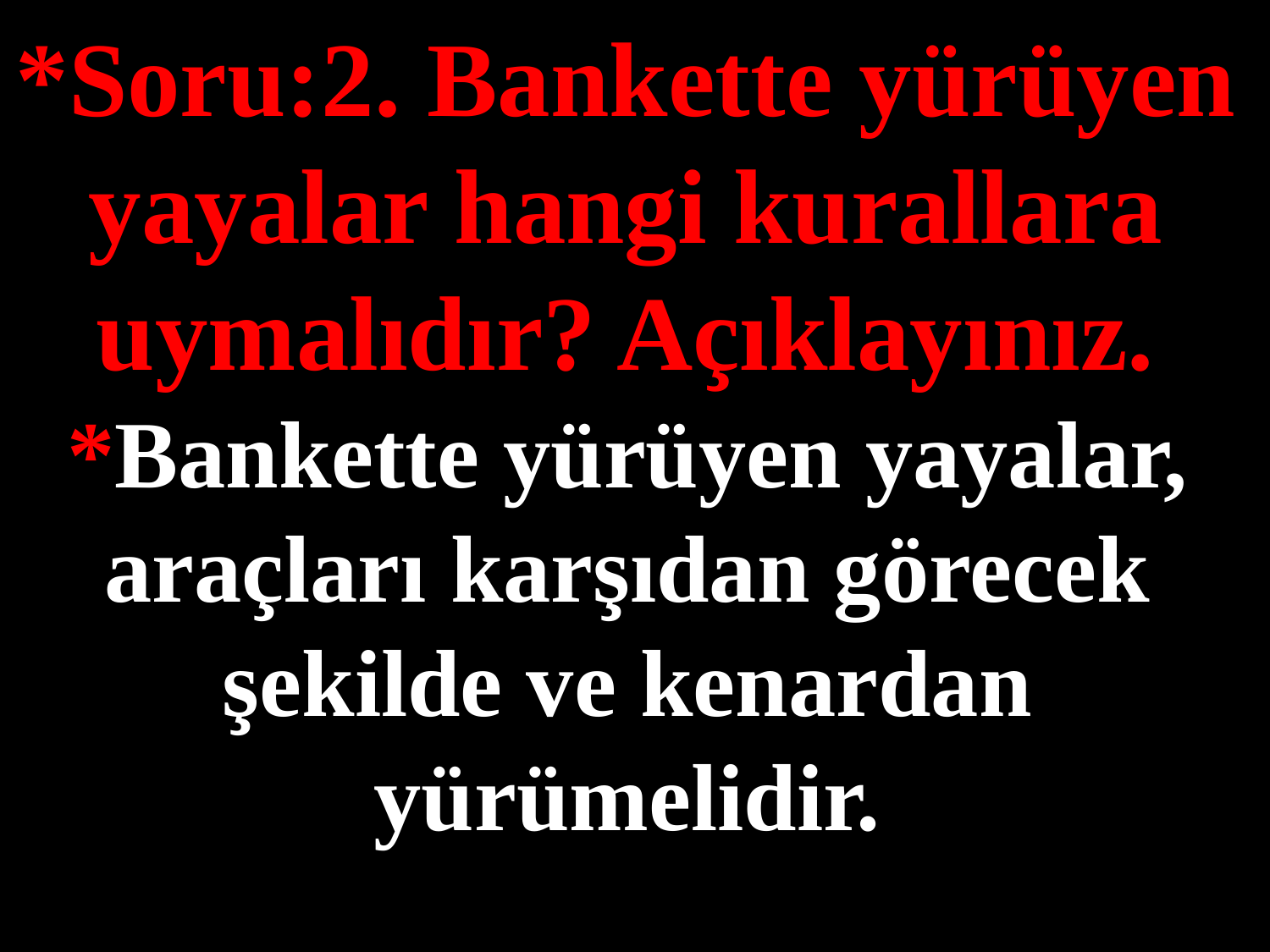

*Soru:2. Bankette yürüyen yayalar hangi kurallara uymalıdır? Açıklayınız.
#
*Bankette yürüyen yayalar, araçları karşıdan görecek şekilde ve kenardan yürümelidir.